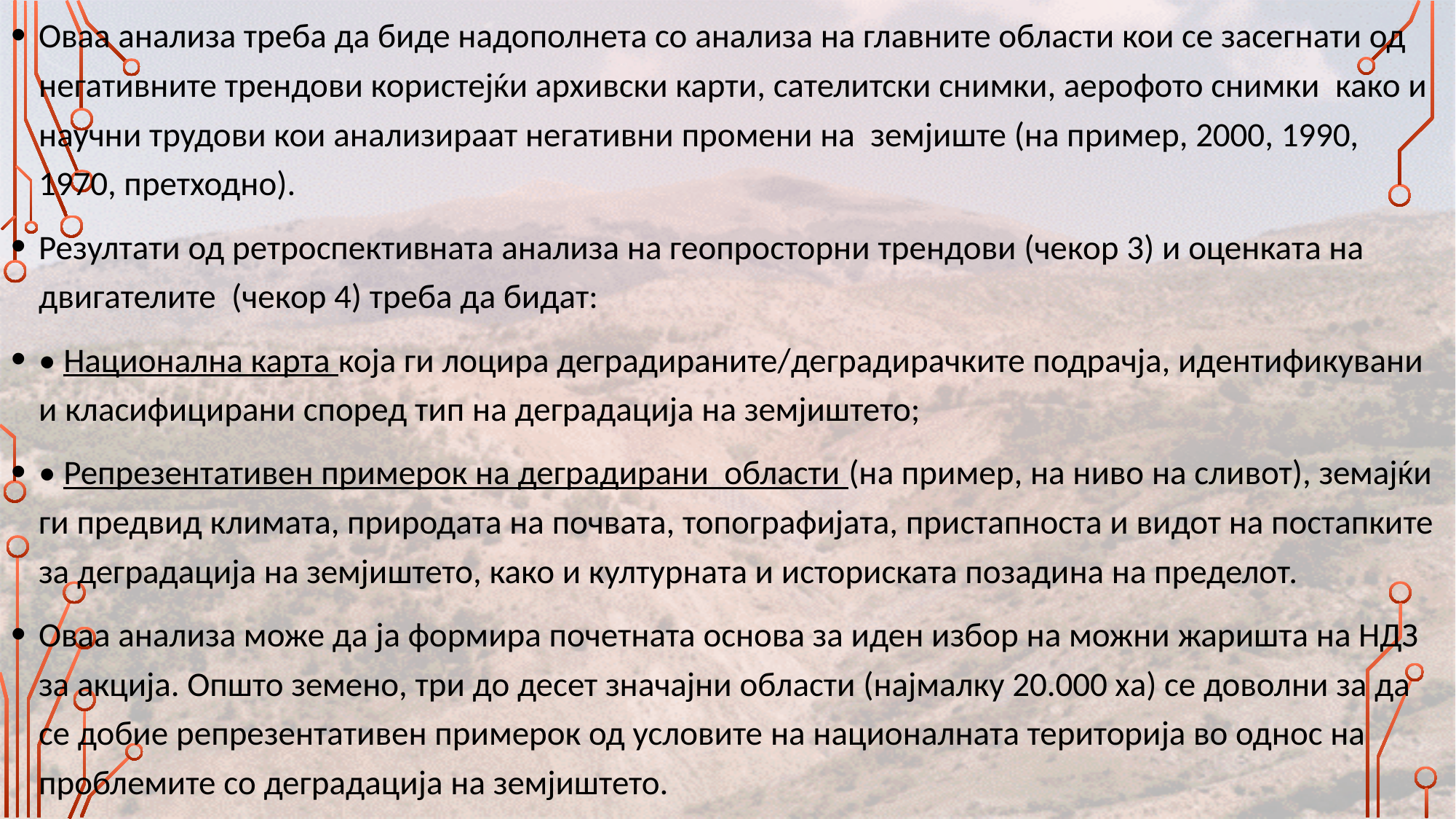

Оваа анализа треба да биде надополнета со анализа на главните области кои се засегнати од негативните трендови користејќи архивски карти, сателитски снимки, аерофото снимки  како и научни трудови кои анализираат негативни промени на  земјиште (на пример, 2000, 1990, 1970, претходно).
Резултати од ретроспективната анализа на геопросторни трендови (чекор 3) и оценката на двигателите  (чекор 4) треба да бидат:
• Национална карта која ги лоцира деградираните/деградирачките подрачја, идентификувани и класифицирани според тип на деградација на земјиштето;
• Репрезентативен примерок на деградирани  области (на пример, на ниво на сливот), земајќи ги предвид климата, природата на почвата, топографијата, пристапноста и видот на постапките за деградација на земјиштето, како и културната и историската позадина на пределот.
Оваа анализа може да ја формира почетната основа за иден избор на можни жаришта на НДЗ за акција. Општо земено, три до десет значајни области (најмалку 20.000 ха) се доволни за да се добие репрезентативен примерок од условите на националната територија во однос на проблемите со деградација на земјиштето.